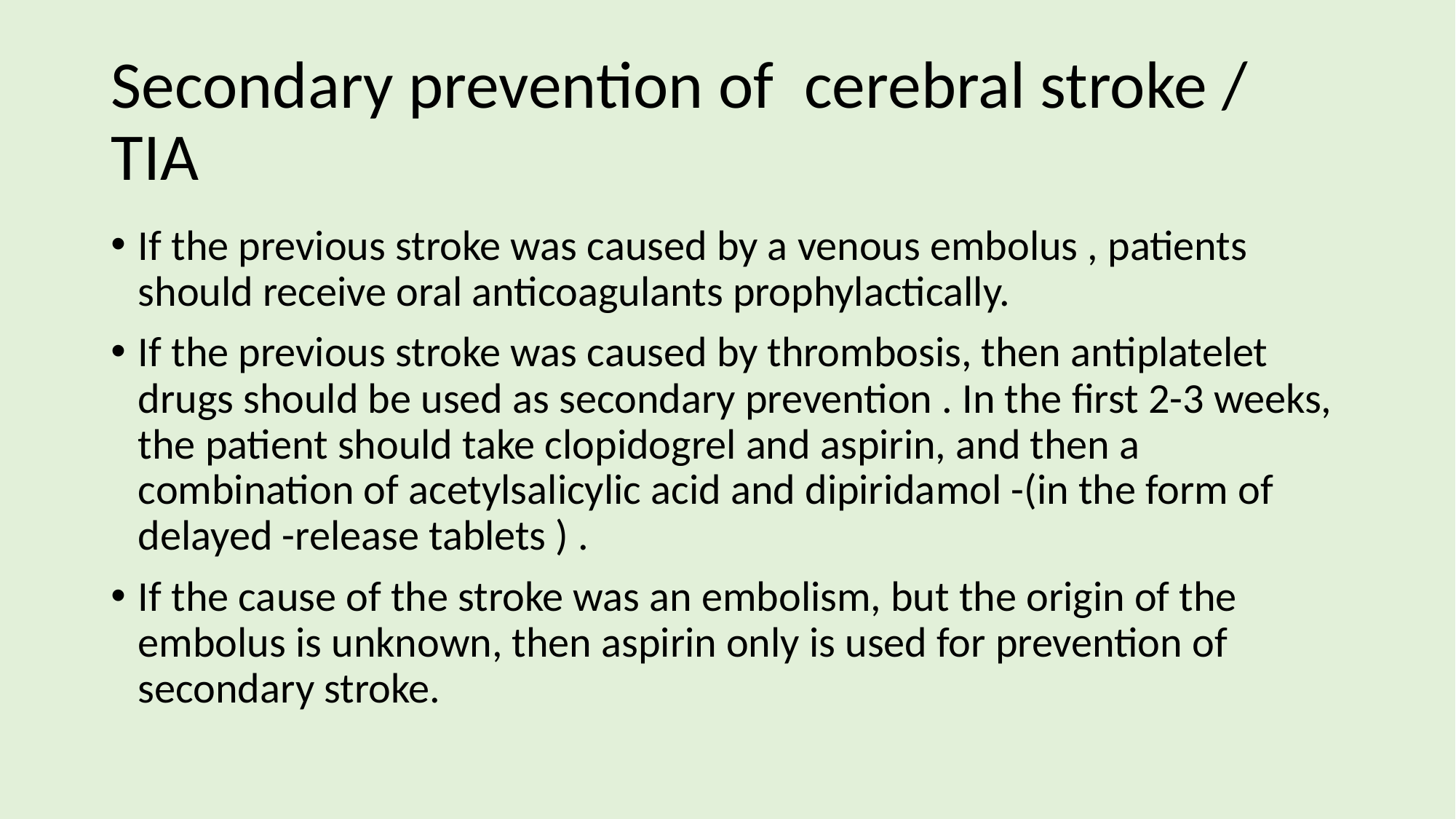

# Secondary prevention of  cerebral stroke / TIA
If the previous stroke was caused by a venous embolus , patients should receive oral anticoagulants prophylactically.
If the previous stroke was caused by thrombosis, then antiplatelet drugs should be used as secondary prevention . In the first 2-3 weeks, the patient should take clopidogrel and aspirin, and then a combination of acetylsalicylic acid and dipiridamol -(in the form of delayed -release tablets ) .
If the cause of the stroke was an embolism, but the origin of the embolus is unknown, then aspirin only is used for prevention of secondary stroke.